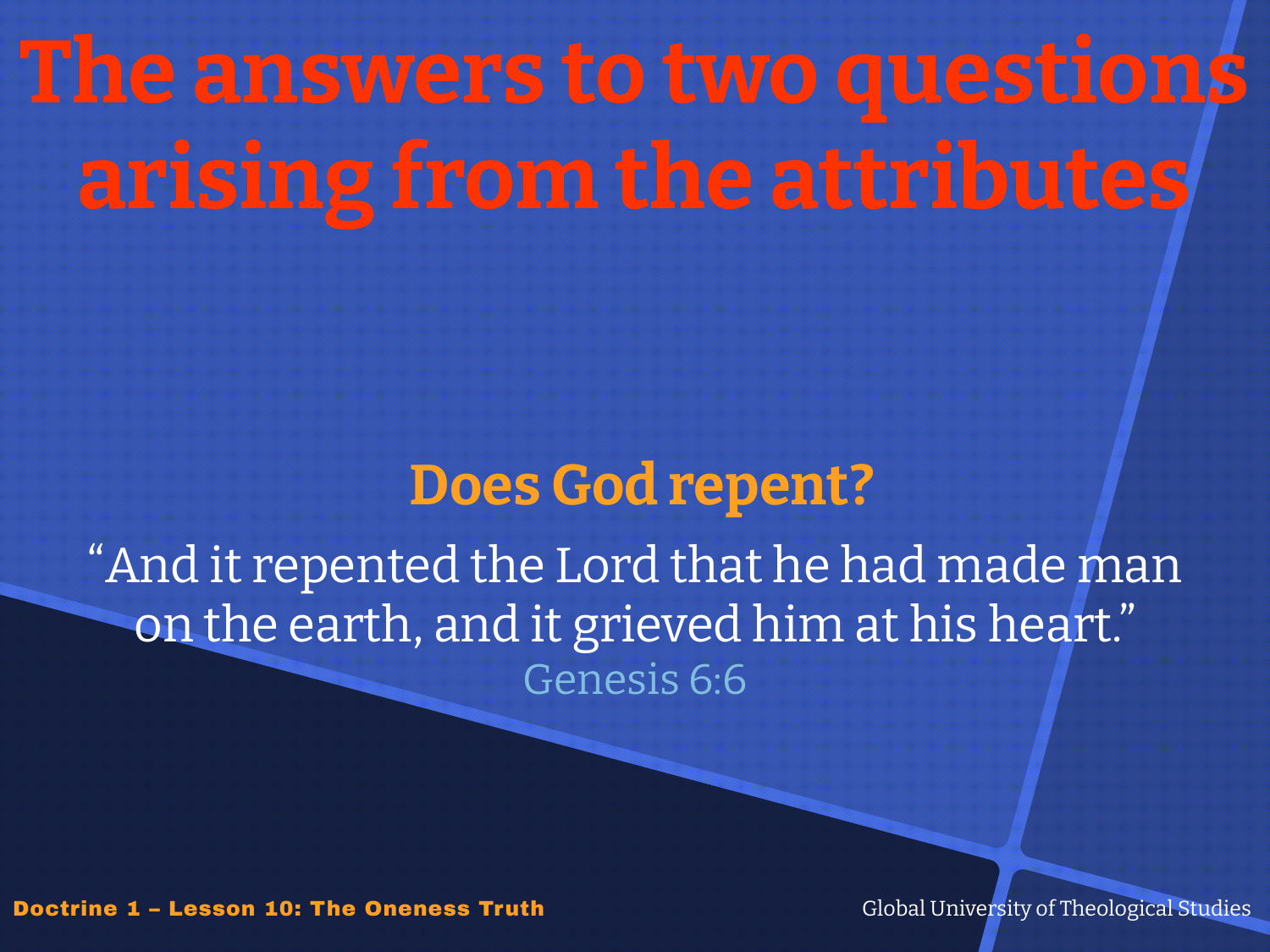

The answers to two questions arising from the attributes
Does God repent?
“And it repented the Lord that he had made man on the earth, and it grieved him at his heart.”
Genesis 6:6
Doctrine 1 – Lesson 10: The Oneness Truth                                        Global University of Theological Studies